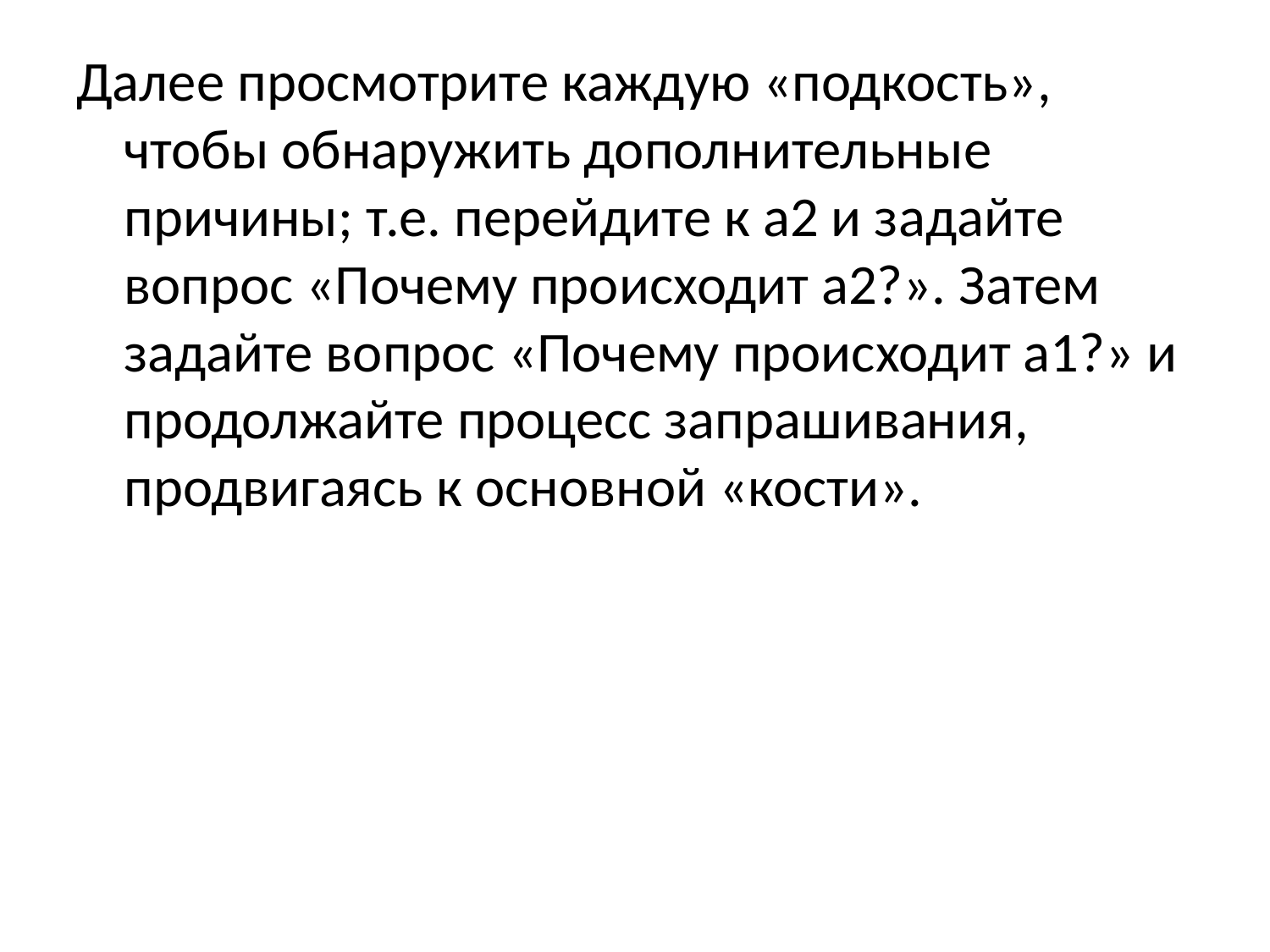

# Далее просмотрите каждую «подкость», чтобы обнаружить дополнительные причины; т.е. перейдите к а2 и задайте вопрос «Почему происходит а2?». Затем задайте вопрос «Почему происходит а1?» и продолжайте процесс запрашивания, продвигаясь к основной «кости».